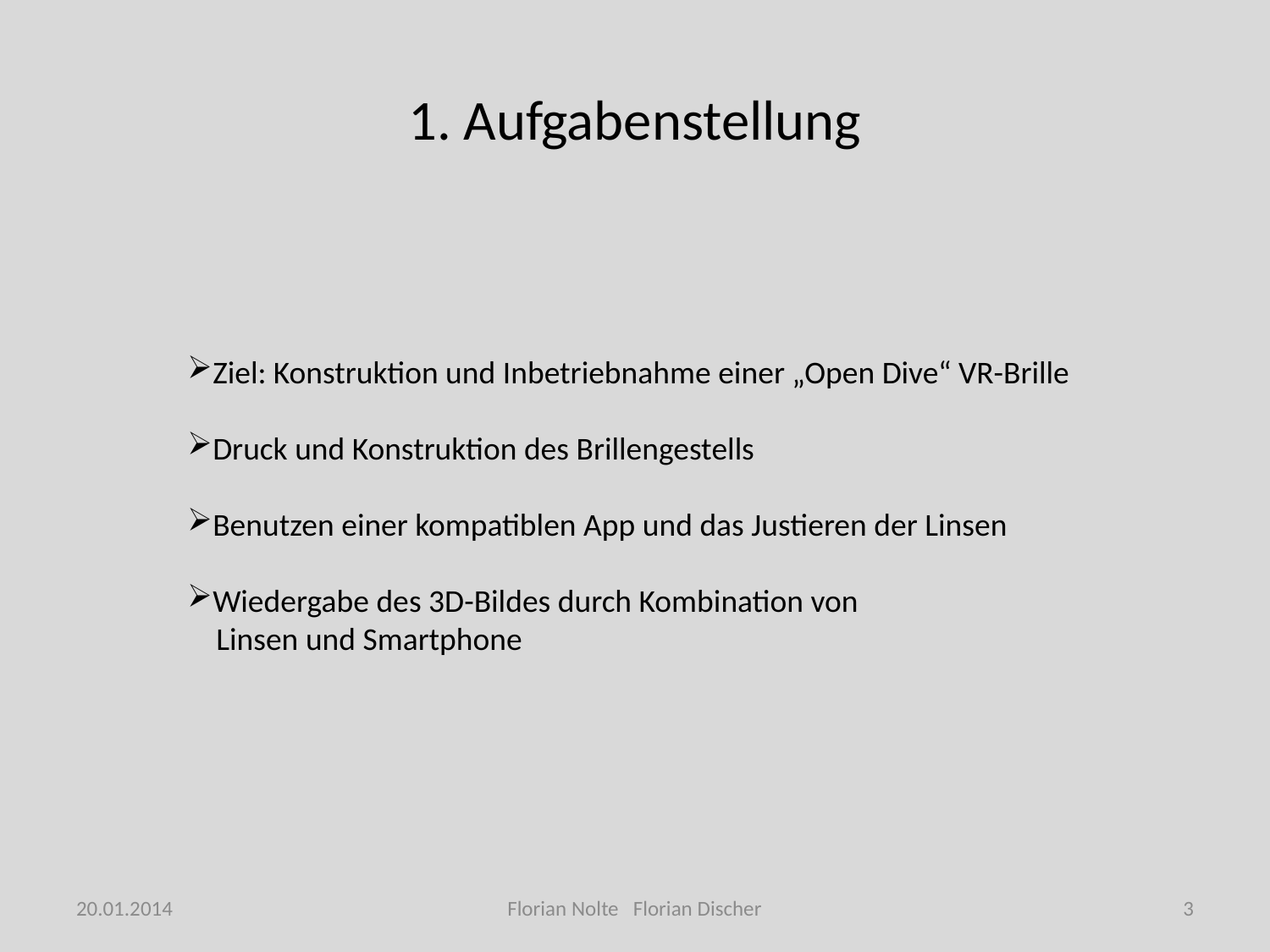

# 1. Aufgabenstellung
Ziel: Konstruktion und Inbetriebnahme einer „Open Dive“ VR-Brille

Druck und Konstruktion des Brillengestells

Benutzen einer kompatiblen App und das Justieren der Linsen

Wiedergabe des 3D-Bildes durch Kombination von
    Linsen und Smartphone
20.01.2014
Florian Nolte   Florian Discher
3